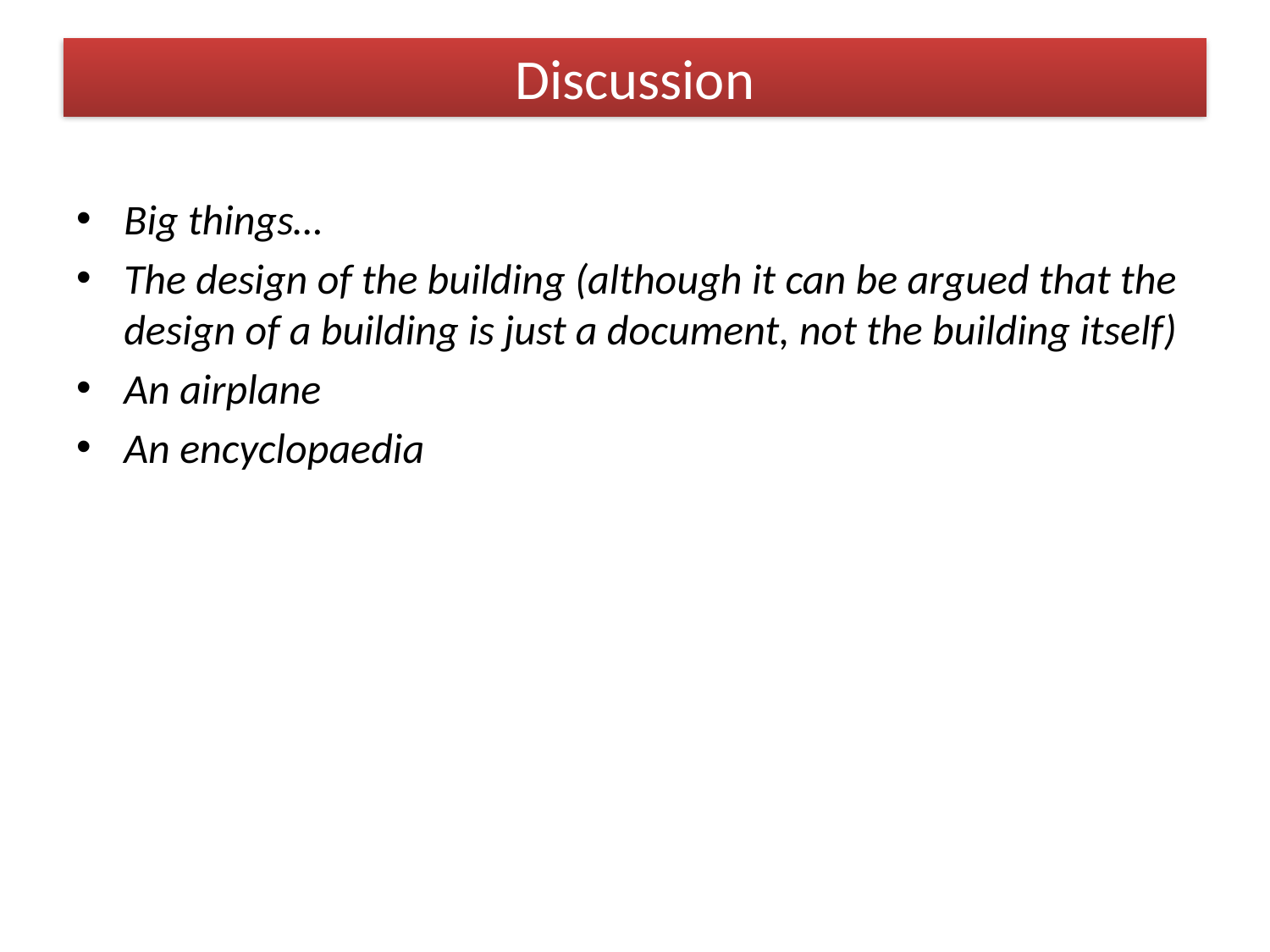

# Discussion

Big things…
The design of the building (although it can be argued that the design of a building is just a document, not the building itself)
An airplane
An encyclopaedia